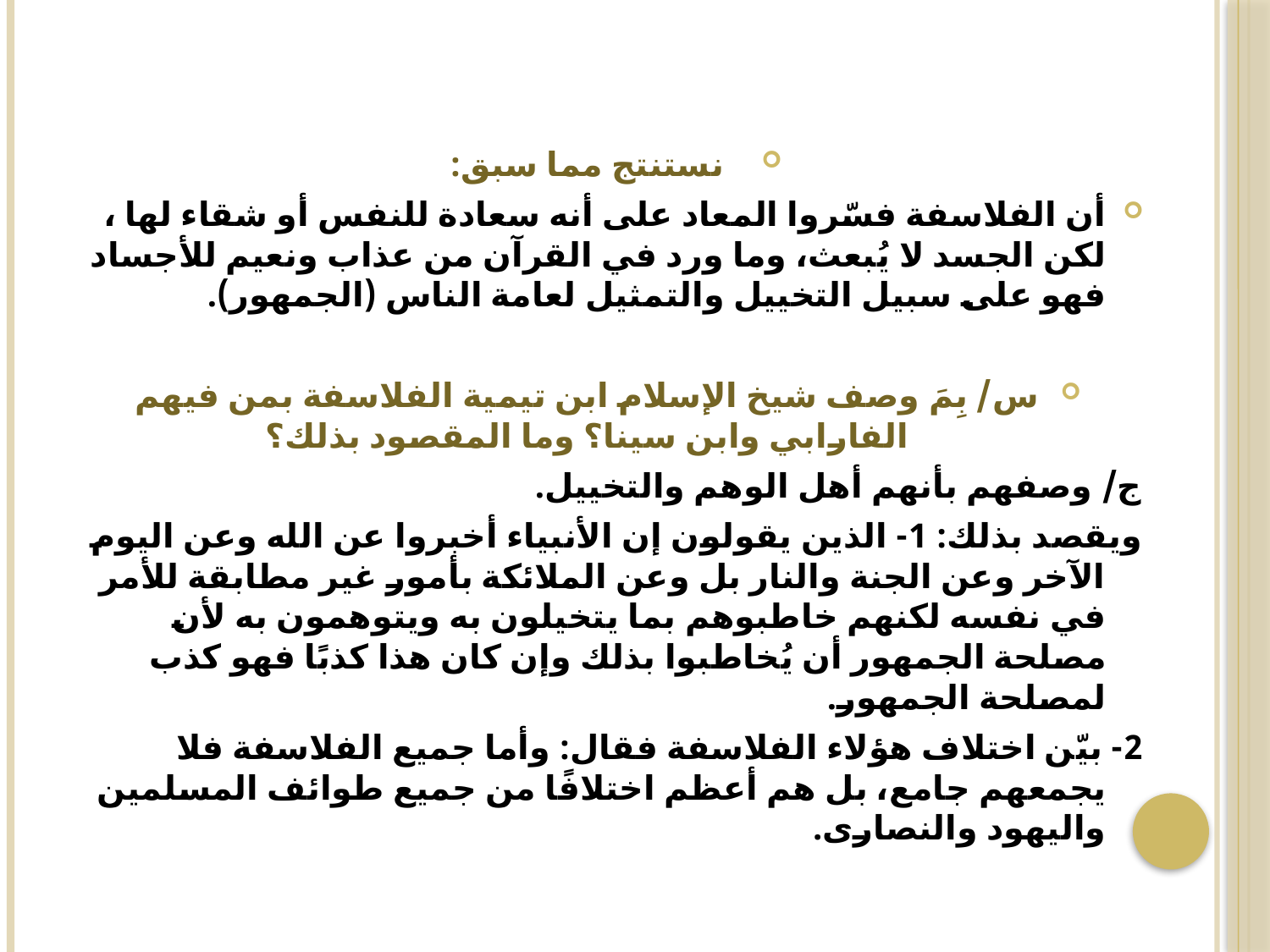

نستنتج مما سبق:
أن الفلاسفة فسّروا المعاد على أنه سعادة للنفس أو شقاء لها ، لكن الجسد لا يُبعث، وما ورد في القرآن من عذاب ونعيم للأجساد فهو على سبيل التخييل والتمثيل لعامة الناس (الجمهور).

س/ بِمَ وصف شيخ الإسلام ابن تيمية الفلاسفة بمن فيهم الفارابي وابن سينا؟ وما المقصود بذلك؟
ج/ وصفهم بأنهم أهل الوهم والتخييل.
ويقصد بذلك: 1- الذين يقولون إن الأنبياء أخبروا عن الله وعن اليوم الآخر وعن الجنة والنار بل وعن الملائكة بأمور غير مطابقة للأمر في نفسه لكنهم خاطبوهم بما يتخيلون به ويتوهمون به لأن مصلحة الجمهور أن يُخاطبوا بذلك وإن كان هذا كذبًا فهو كذب لمصلحة الجمهور.
2- بيّن اختلاف هؤلاء الفلاسفة فقال: وأما جميع الفلاسفة فلا يجمعهم جامع، بل هم أعظم اختلافًا من جميع طوائف المسلمين واليهود والنصارى.